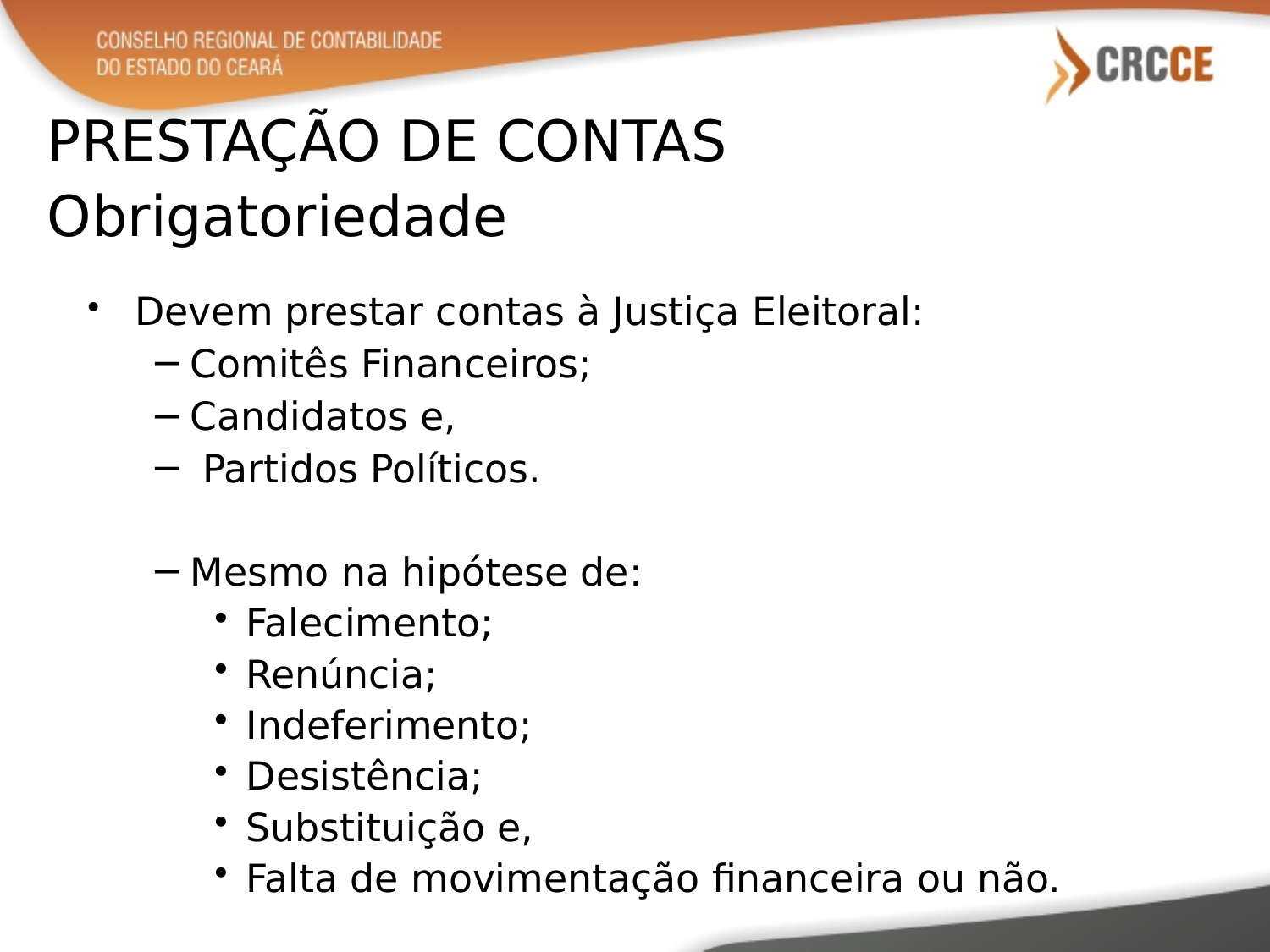

PRESTAÇÃO DE CONTAS
Obrigatoriedade
Devem prestar contas à Justiça Eleitoral:
Comitês Financeiros;
Candidatos e,
 Partidos Políticos.

Mesmo na hipótese de:
Falecimento;
Renúncia;
Indeferimento;
Desistência;
Substituição e,
Falta de movimentação financeira ou não.